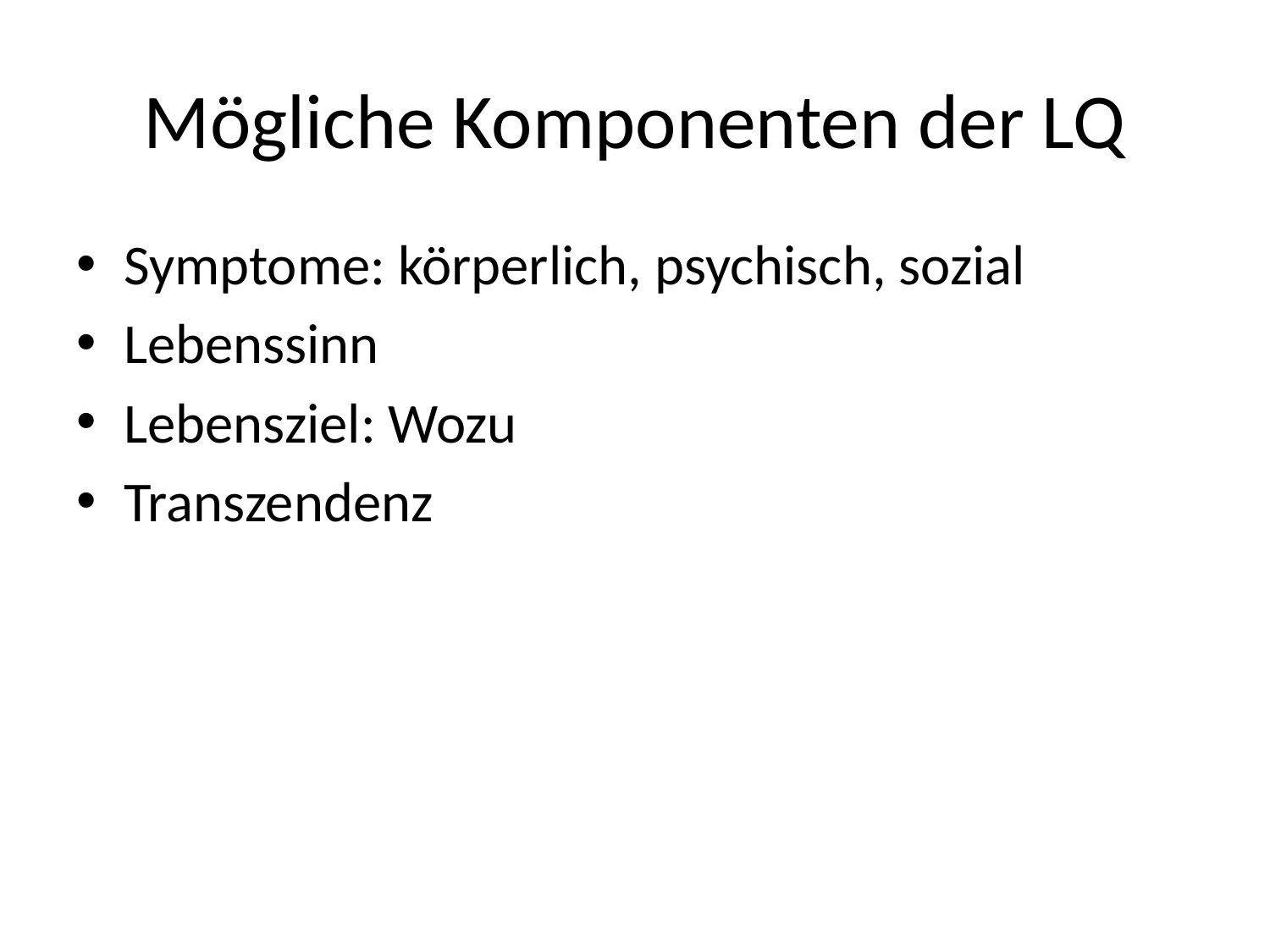

# Mögliche Komponenten der LQ
Symptome: körperlich, psychisch, sozial
Lebenssinn
Lebensziel: Wozu
Transzendenz